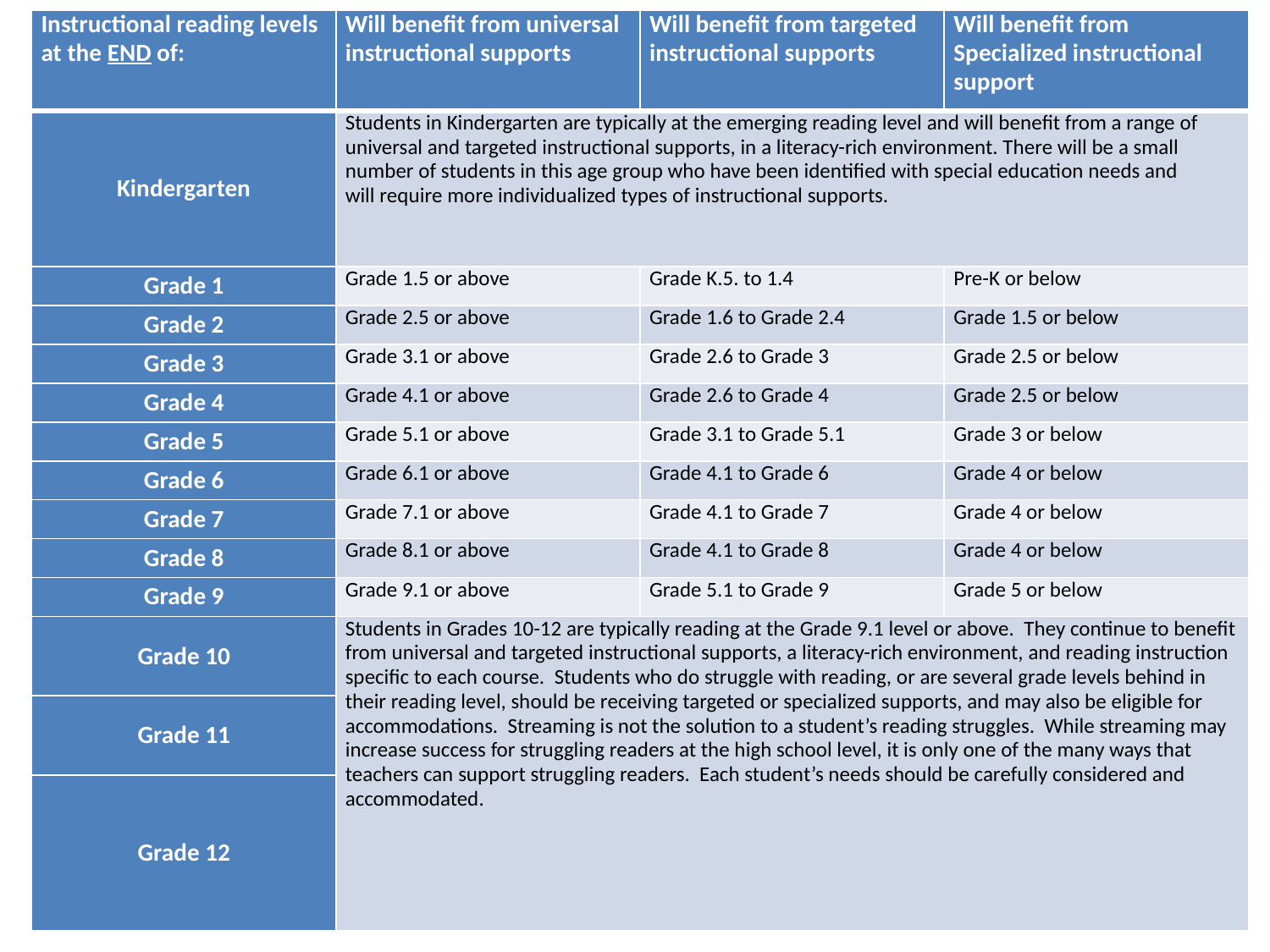

| Instructional reading levels at the END of: | Will benefit from universal instructional supports | Will benefit from targeted instructional supports | Will benefit from Specialized instructional support |
| --- | --- | --- | --- |
| Kindergarten | Students in Kindergarten are typically at the emerging reading level and will benefit from a range of universal and targeted instructional supports, in a literacy-rich environment. There will be a small number of students in this age group who have been identified with special education needs and will require more individualized types of instructional supports. |  |  |
| Grade 1 | Grade 1.5 or above | Grade K.5. to 1.4 | Pre-K or below |
| Grade 2 | Grade 2.5 or above | Grade 1.6 to Grade 2.4 | Grade 1.5 or below |
| Grade 3 | Grade 3.1 or above | Grade 2.6 to Grade 3 | Grade 2.5 or below |
| Grade 4 | Grade 4.1 or above | Grade 2.6 to Grade 4 | Grade 2.5 or below |
| Grade 5 | Grade 5.1 or above | Grade 3.1 to Grade 5.1 | Grade 3 or below |
| Grade 6 | Grade 6.1 or above | Grade 4.1 to Grade 6 | Grade 4 or below |
| Grade 7 | Grade 7.1 or above | Grade 4.1 to Grade 7 | Grade 4 or below |
| Grade 8 | Grade 8.1 or above | Grade 4.1 to Grade 8 | Grade 4 or below |
| Grade 9 | Grade 9.1 or above | Grade 5.1 to Grade 9 | Grade 5 or below |
| Grade 10 | Students in Grades 10-12 are typically reading at the Grade 9.1 level or above. They continue to benefit from universal and targeted instructional supports, a literacy-rich environment, and reading instruction specific to each course. Students who do struggle with reading, or are several grade levels behind in their reading level, should be receiving targeted or specialized supports, and may also be eligible for accommodations. Streaming is not the solution to a student’s reading struggles. While streaming may increase success for struggling readers at the high school level, it is only one of the many ways that teachers can support struggling readers. Each student’s needs should be carefully considered and accommodated. |  |  |
| Grade 11 |  |  |  |
| Grade 12 |  |  |  |